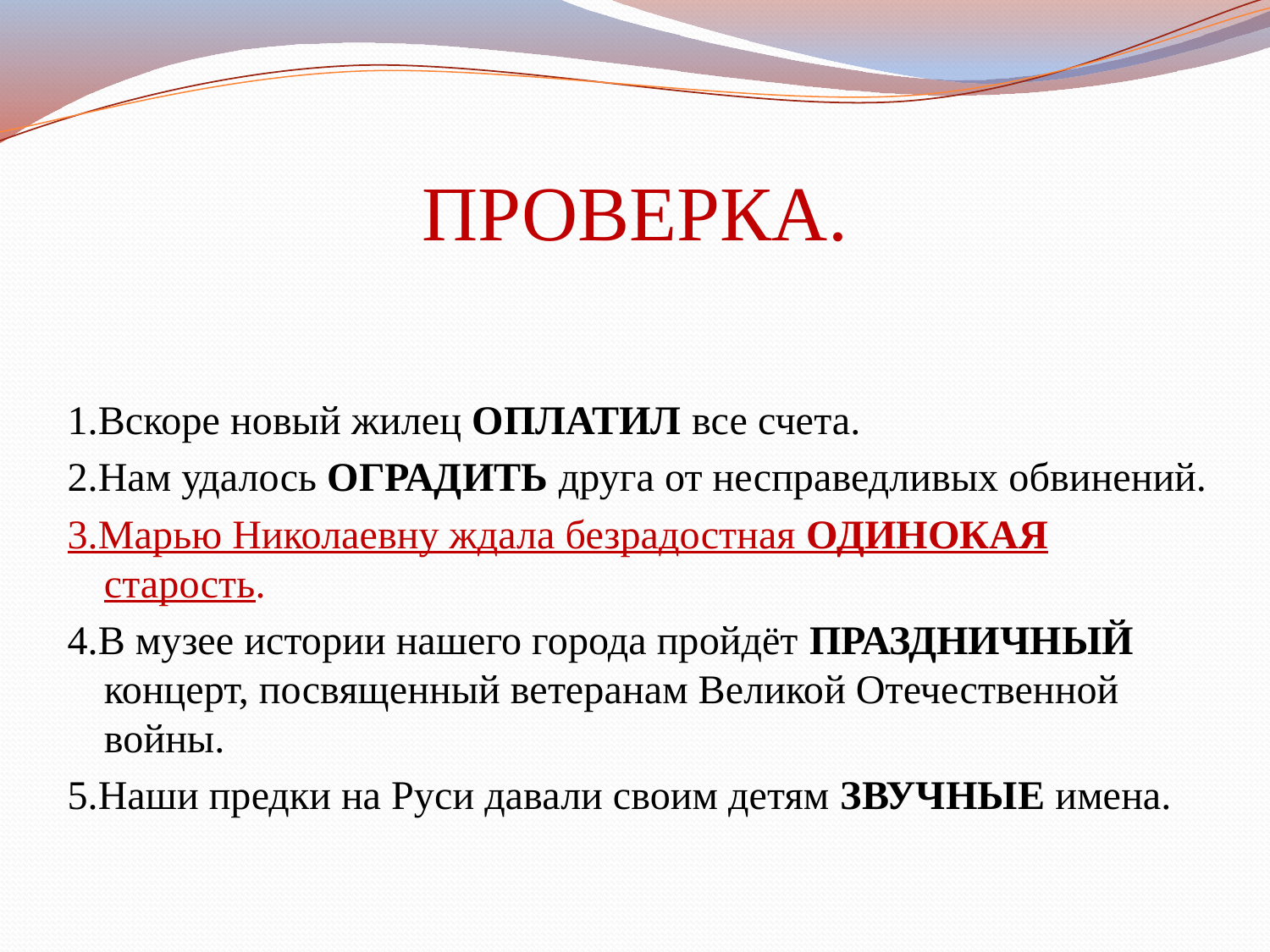

# ПРОВЕРКА.

1.Вскоре новый жилец ОПЛАТИЛ все счета.
2.Нам удалось ОГРАДИТЬ друга от несправедливых обвинений.
3.Марью Николаевну ждала безрадостная ОДИНОКАЯ старость.
4.В музее истории нашего города пройдёт ПРАЗДНИЧНЫЙ концерт, посвященный ветеранам Великой Отечественной войны.
5.Наши предки на Руси давали своим детям ЗВУЧНЫЕ имена.